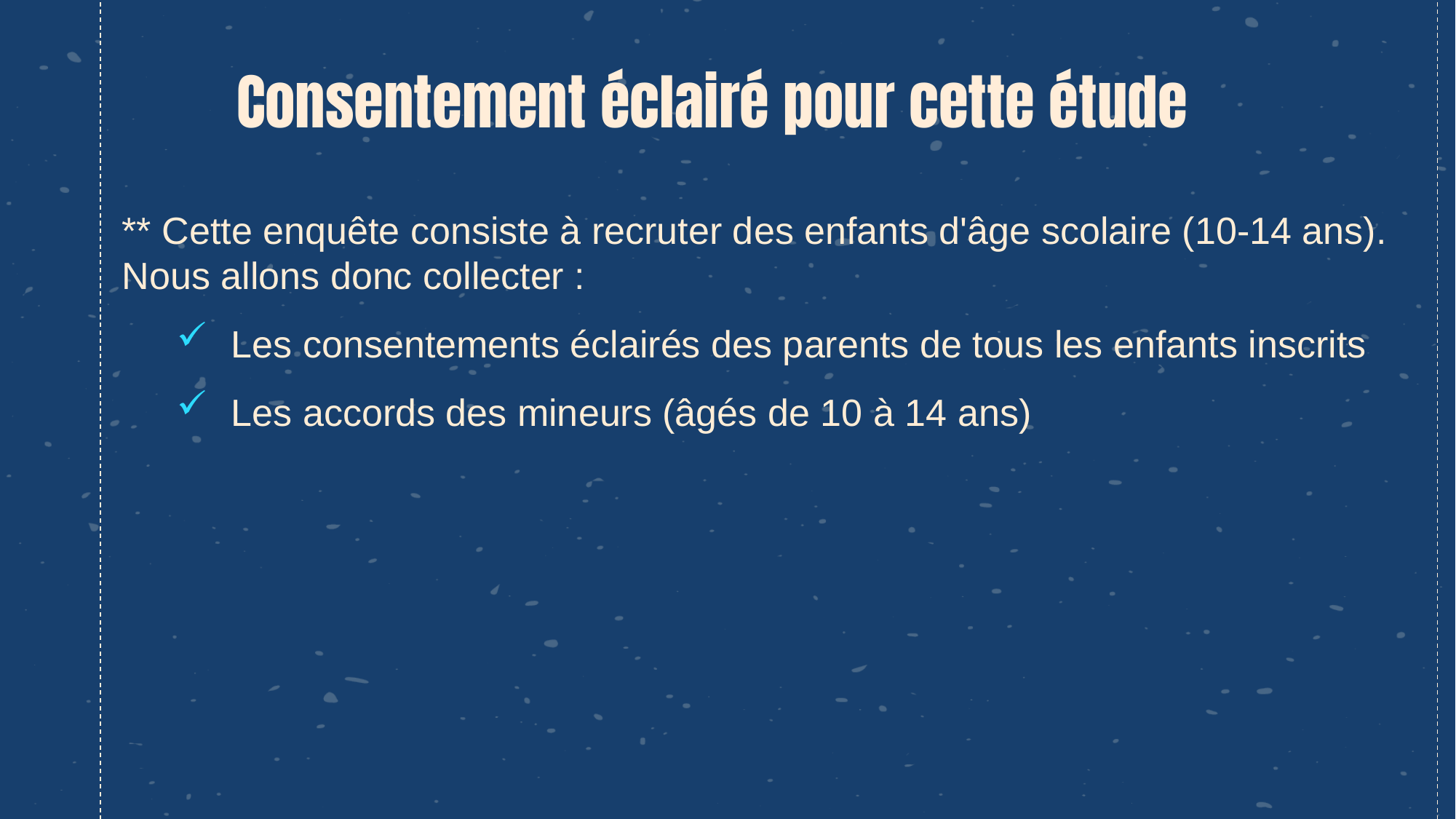

# Consentement éclairé pour cette étude
** Cette enquête consiste à recruter des enfants d'âge scolaire (10-14 ans). Nous allons donc collecter :
Les consentements éclairés des parents de tous les enfants inscrits
Les accords des mineurs (âgés de 10 à 14 ans)